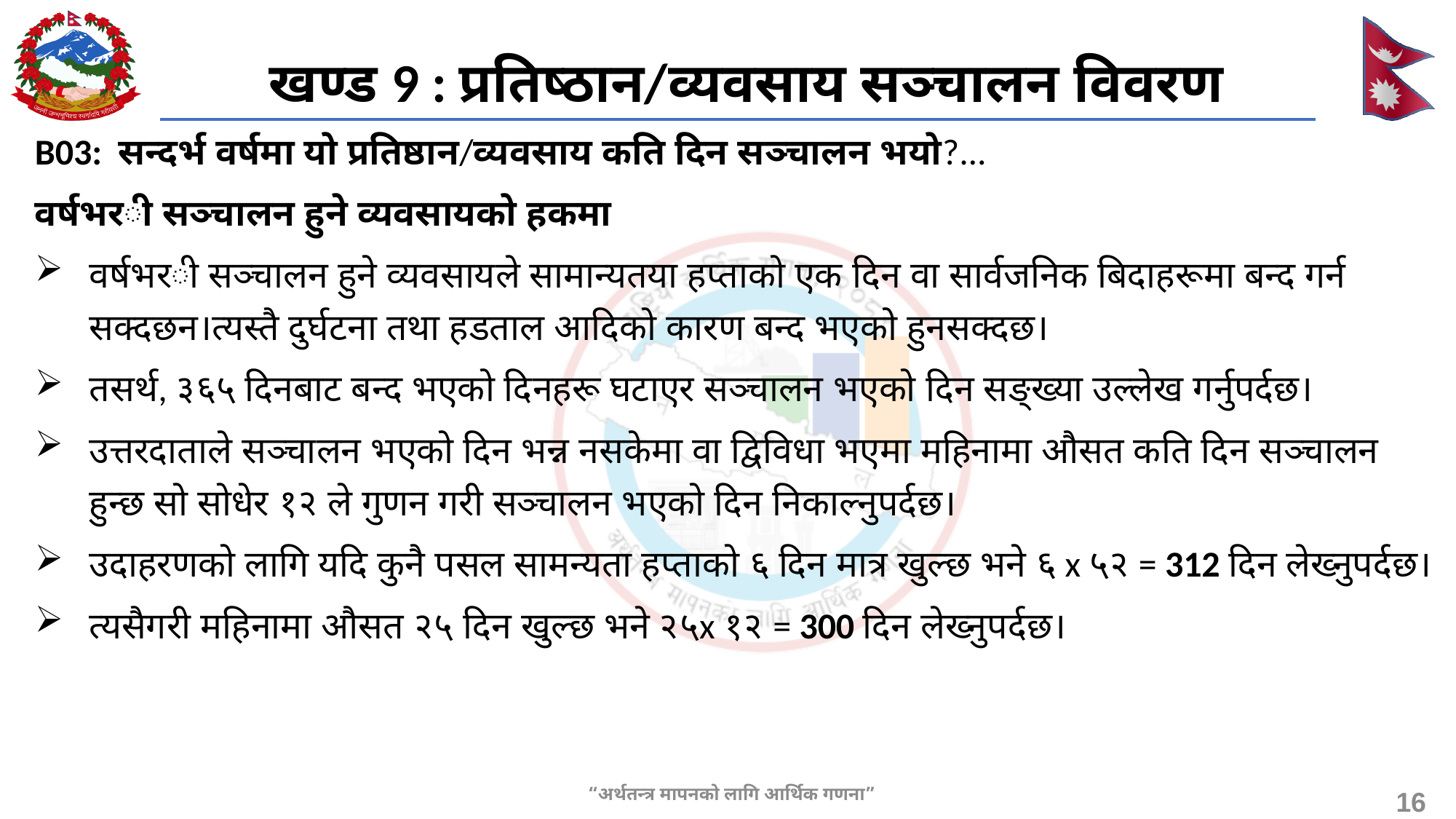

खण्ड 9 : प्रतिष्ठान/व्यवसाय सञ्चालन विवरण
B03:  सन्दर्भ वर्षमा यो प्रतिष्ठान/व्यवसाय कति दिन सञ्चालन भयो?...
वर्षभरी सञ्चालन हुने व्यवसायको हकमा
वर्षभरी सञ्चालन हुने व्यवसायले सामान्यतया हप्ताको एक दिन वा सार्वजनिक बिदाहरूमा बन्द गर्न सक्दछन।त्यस्तै दुर्घटना तथा हडताल आदिको कारण बन्द भएको हुनसक्दछ।
तसर्थ, ३६५ दिनबाट बन्द भएको दिनहरू घटाएर सञ्चालन भएको दिन सङ्ख्या उल्लेख गर्नुपर्दछ।
उत्तरदाताले सञ्चालन भएको दिन भन्न नसकेमा वा द्विविधा भएमा महिनामा औसत कति दिन सञ्चालन हुन्छ सो सोधेर १२ ले गुणन गरी सञ्चालन भएको दिन निकाल्नुपर्दछ।
उदाहरणको लागि यदि कुनै पसल ‌सामन्यता हप्ताको ६ दिन मात्र खुल्छ भने ६ x ५२ = 312 दिन लेख्नुपर्दछ।
त्यसैगरी महिनामा औसत २५ दिन खुल्छ भने २५x १२ = 300 दिन लेख्नुपर्दछ।

16
“अर्थतन्त्र मापनको लागि आर्थिक गणना”